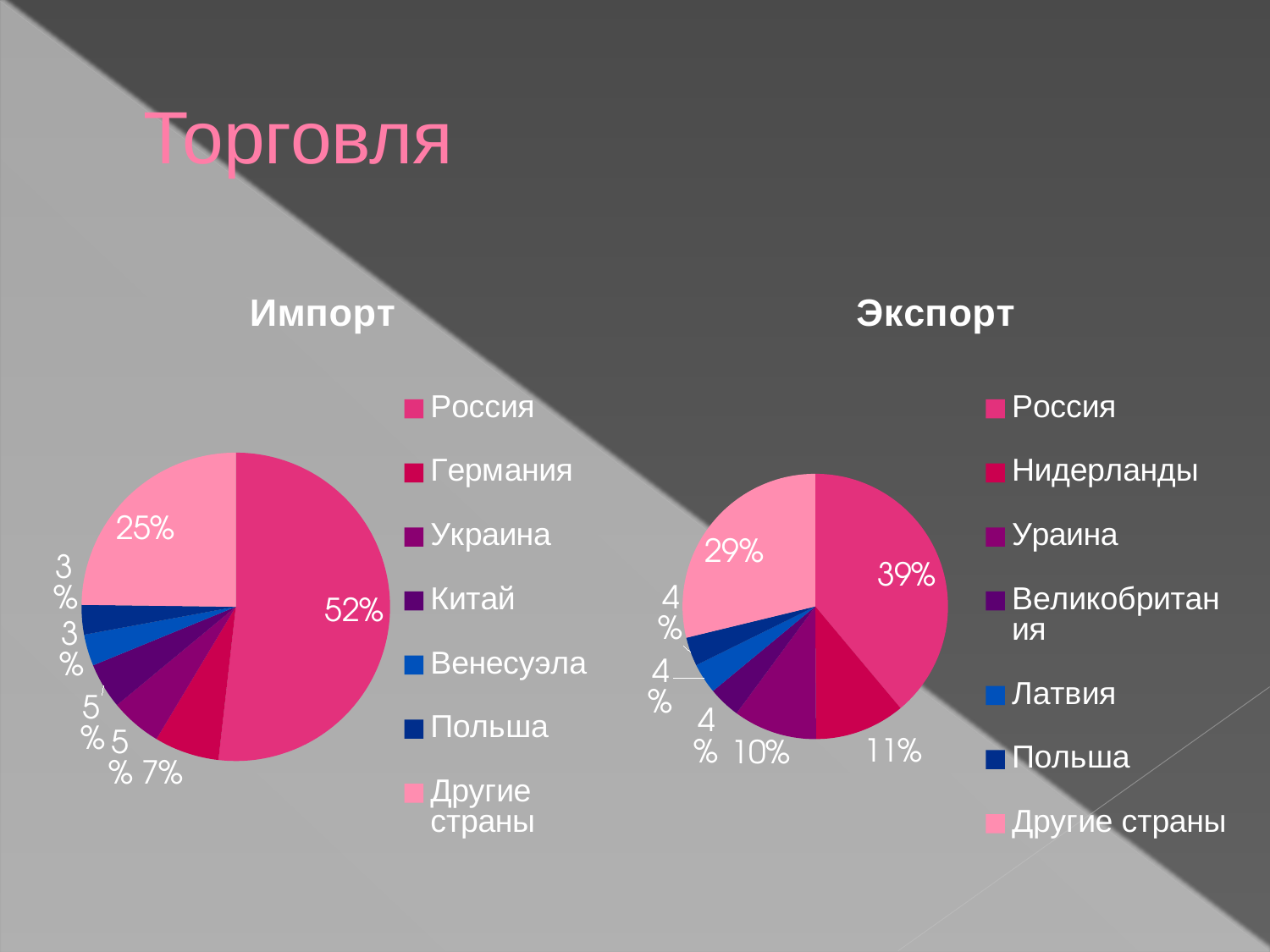

# Торговля

### Chart:

| Category | Импорт | Импорт |
|---|---|---|
| Россия | 51.8 | 51.8 |
| Германия | 6.8 | 6.8 |
| Украина  | 5.4 | 5.4 |
| Китай  | 4.8 | 4.8 |
| Венесуэла  | 3.3 | 3.3 |
| Польша  | 3.1 | 3.1 |
| Другие страны | 24.8 | 24.8 |

### Chart:

| Category | Экспорт | Экспорт |
|---|---|---|
| Россия | 38.9 | 38.9 |
| Нидерланды | 11.0 | 11.0 |
| Ураина | 10.200000000000001 | 10.200000000000001 |
| Великобритания | 3.9 | 3.9 |
| Латвия | 3.7 | 3.7 |
| Польша | 3.5 | 3.5 |
| Другие страны | 28.8 | 28.8 |